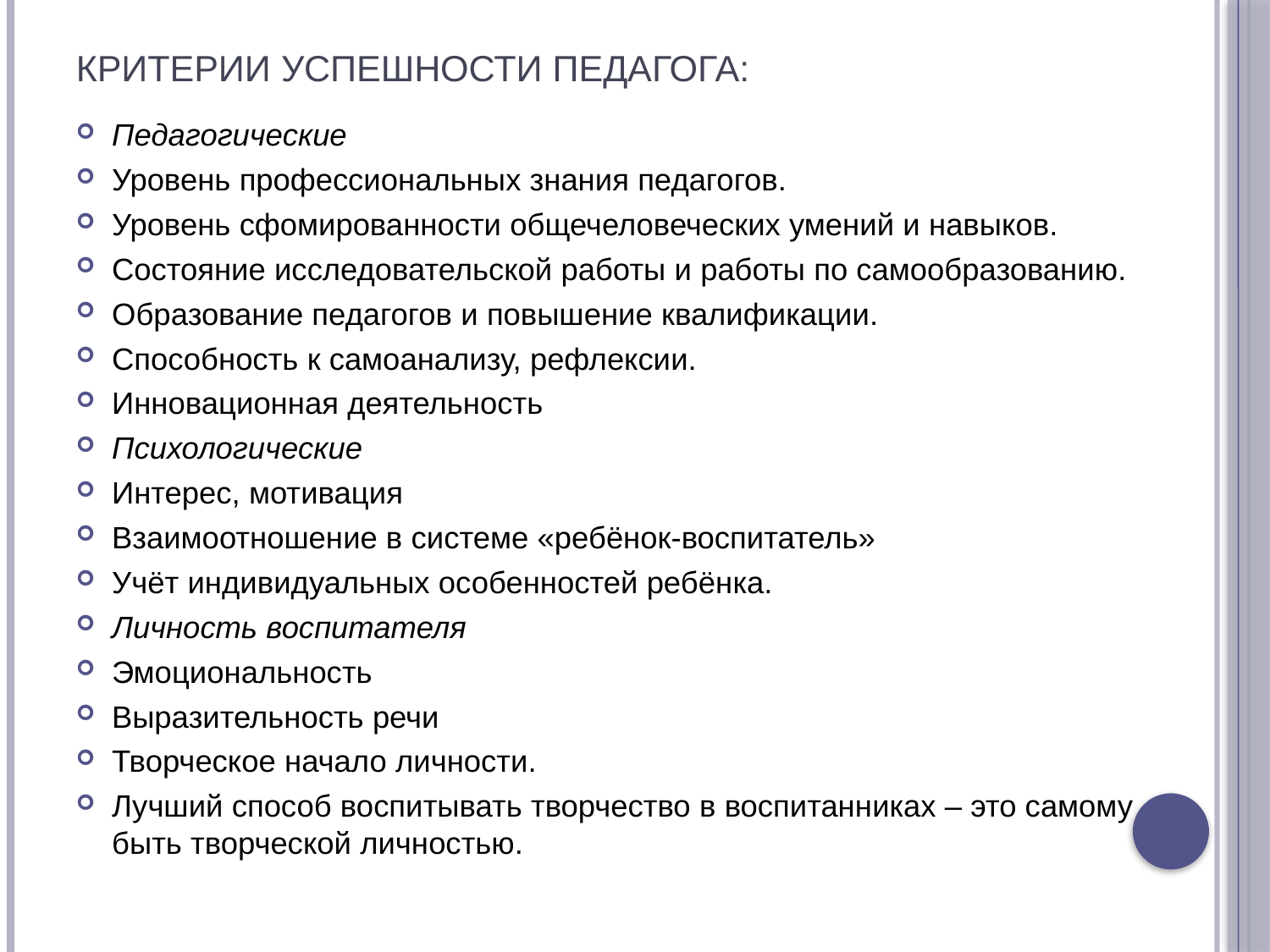

# Критерии успешности педагога:
Педагогические
Уровень профессиональных знания педагогов.
Уровень сфомированности общечеловеческих умений и навыков.
Состояние исследовательской работы и работы по самообразованию.
Образование педагогов и повышение квалификации.
Способность к самоанализу, рефлексии.
Инновационная деятельность
Психологические
Интерес, мотивация
Взаимоотношение в системе «ребёнок-воспитатель»
Учёт индивидуальных особенностей ребёнка.
Личность воспитателя
Эмоциональность
Выразительность речи
Творческое начало личности.
Лучший способ воспитывать творчество в воспитанниках – это самому быть творческой личностью.